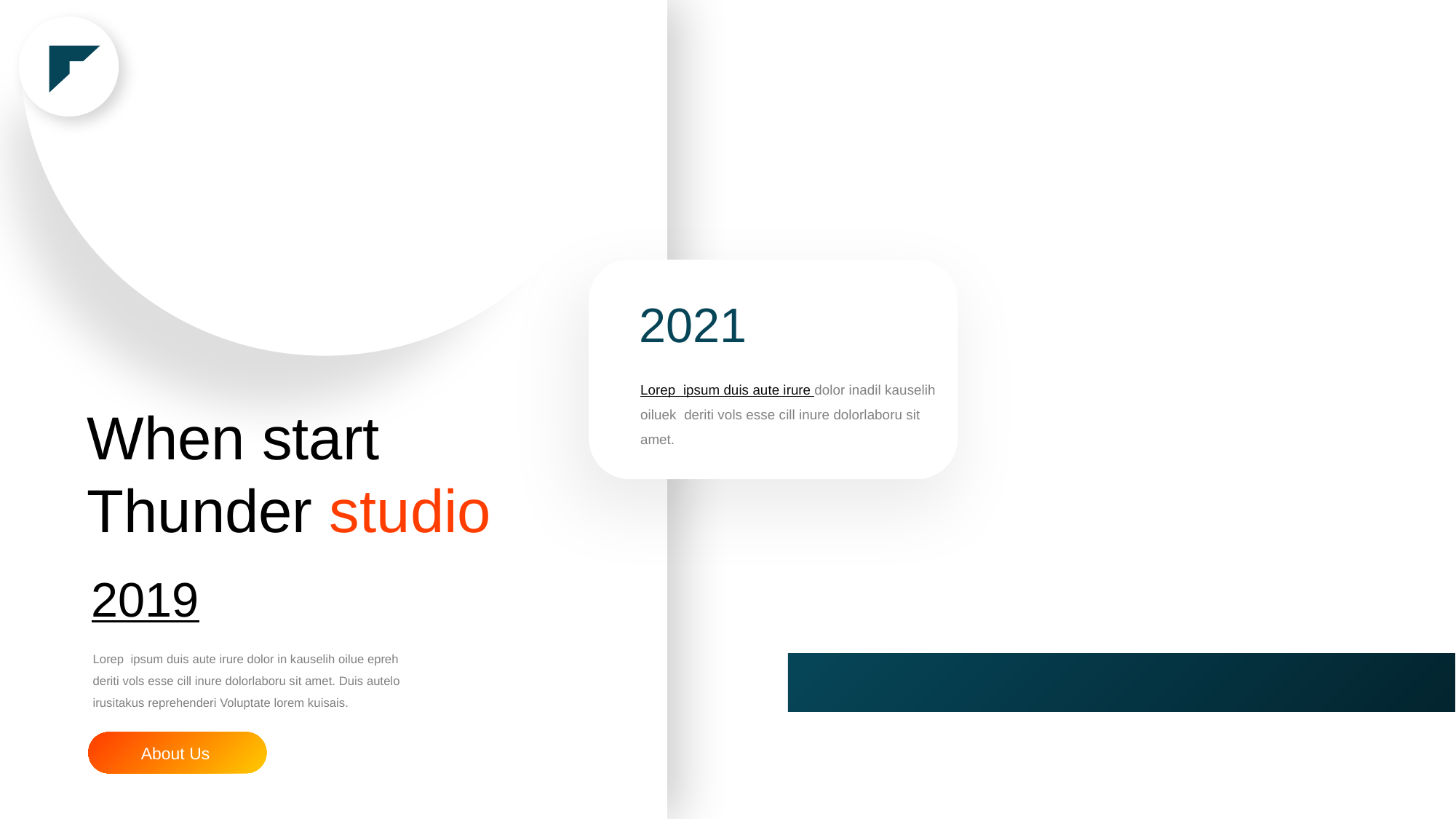

2021
Lorep  ipsum duis aute irure dolor inadil kauselih oiluek  deriti vols esse cill inure dolorlaboru sit amet.
When start Thunder studio
2019
Lorep  ipsum duis aute irure dolor in kauselih oilue epreh
deriti vols esse cill inure dolorlaboru sit amet. Duis autelo irusitakus reprehenderi Voluptate lorem kuisais.

About Us